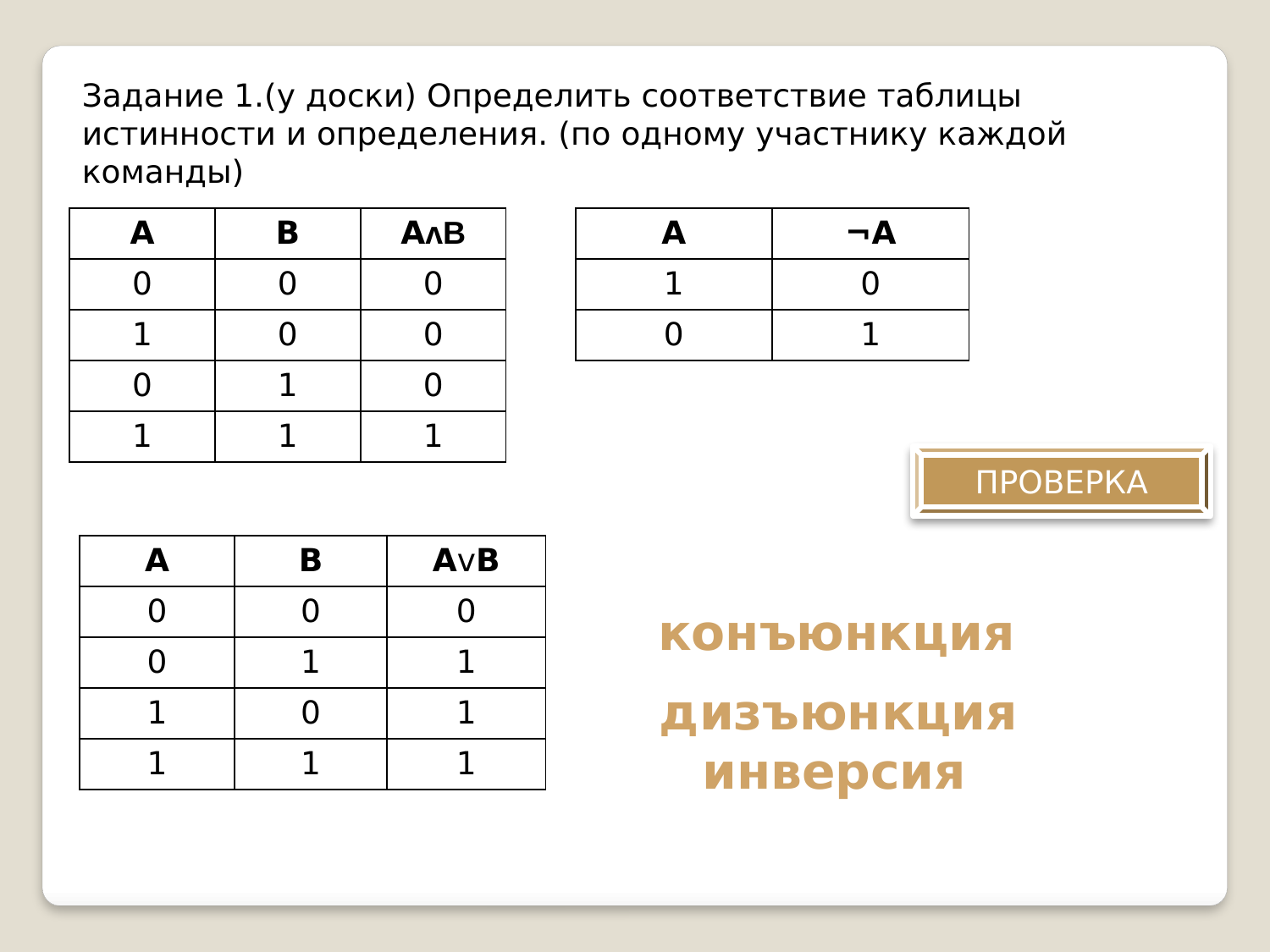

Задание 1.(у доски) Определить соответствие таблицы истинности и определения. (по одному участнику каждой команды)
| А | В | АᴧВ |
| --- | --- | --- |
| 0 | 0 | 0 |
| 1 | 0 | 0 |
| 0 | 1 | 0 |
| 1 | 1 | 1 |
| А | ¬А |
| --- | --- |
| 1 | 0 |
| 0 | 1 |
ПРОВЕРКА
| А | В | АvВ |
| --- | --- | --- |
| 0 | 0 | 0 |
| 0 | 1 | 1 |
| 1 | 0 | 1 |
| 1 | 1 | 1 |
конъюнкция
дизъюнкция
инверсия